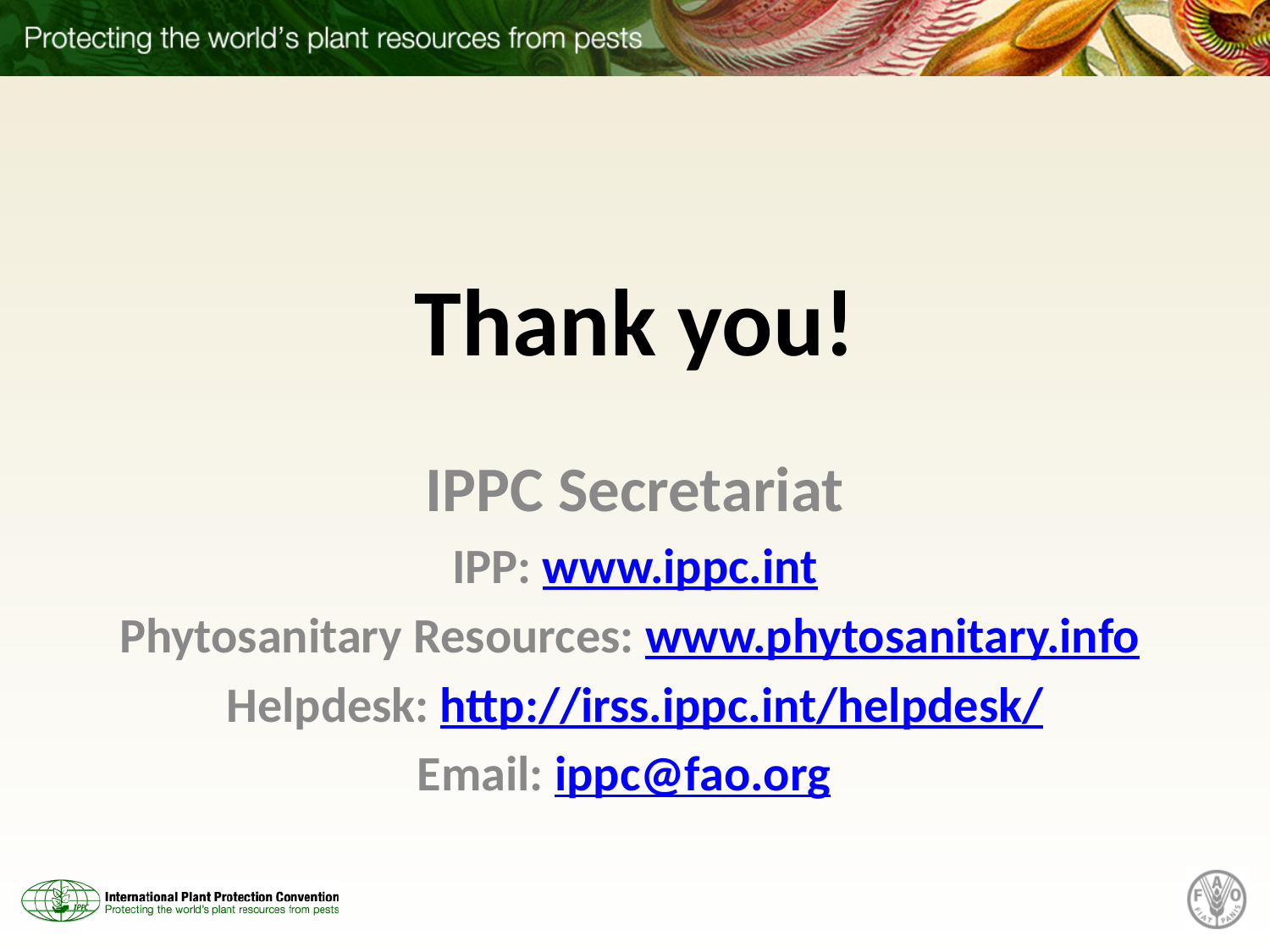

# Thank you!

IPPC Secretariat
IPP: www.ippc.int
Phytosanitary Resources: www.phytosanitary.info
Helpdesk: http://irss.ippc.int/helpdesk/
Email: ippc@fao.org